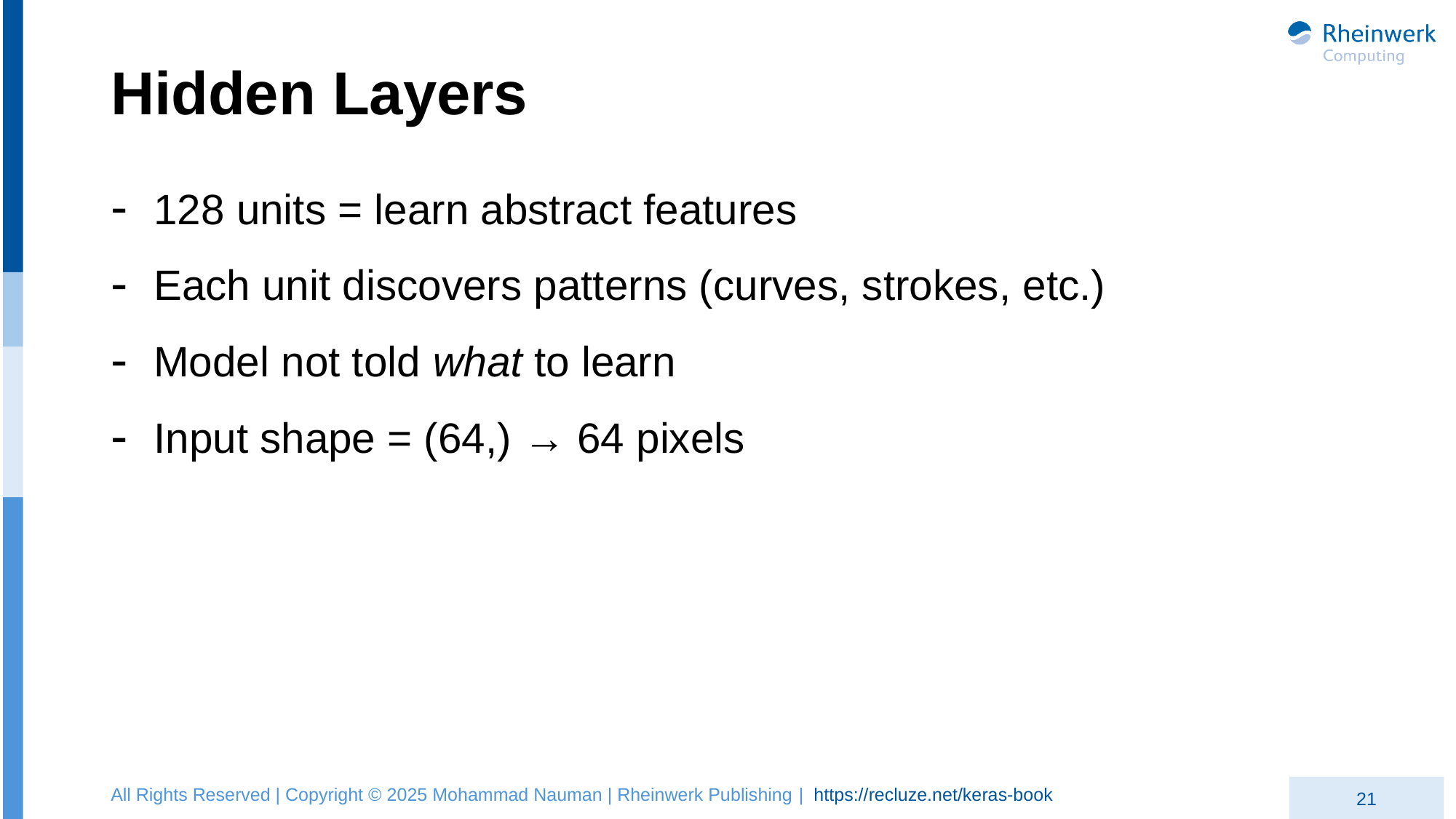

# Hidden Layers
128 units = learn abstract features
Each unit discovers patterns (curves, strokes, etc.)
Model not told what to learn
Input shape = (64,) → 64 pixels